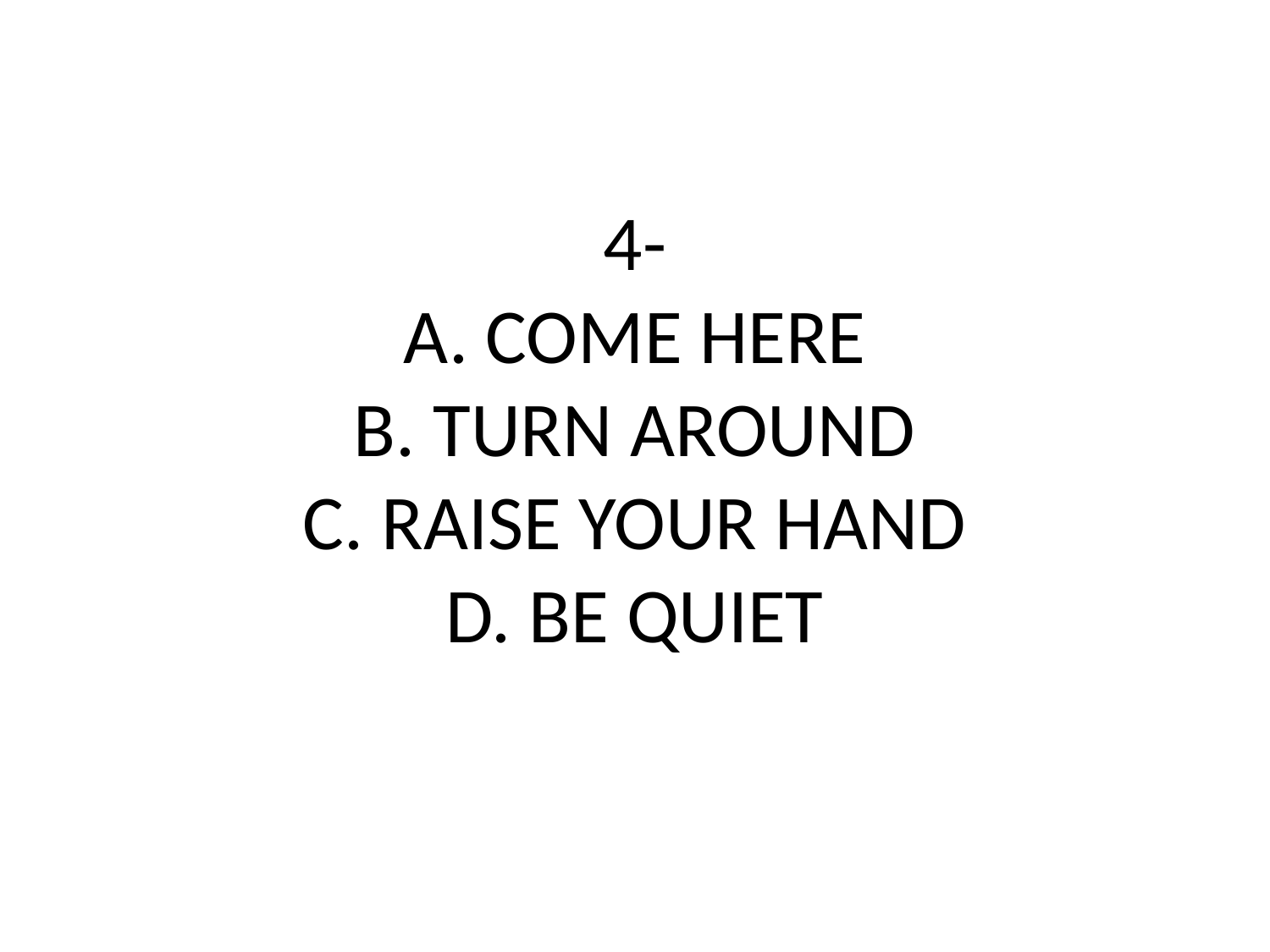

# 4- A. COME HERE B. TURN AROUND C. RAISE YOUR HAND D. BE QUIET